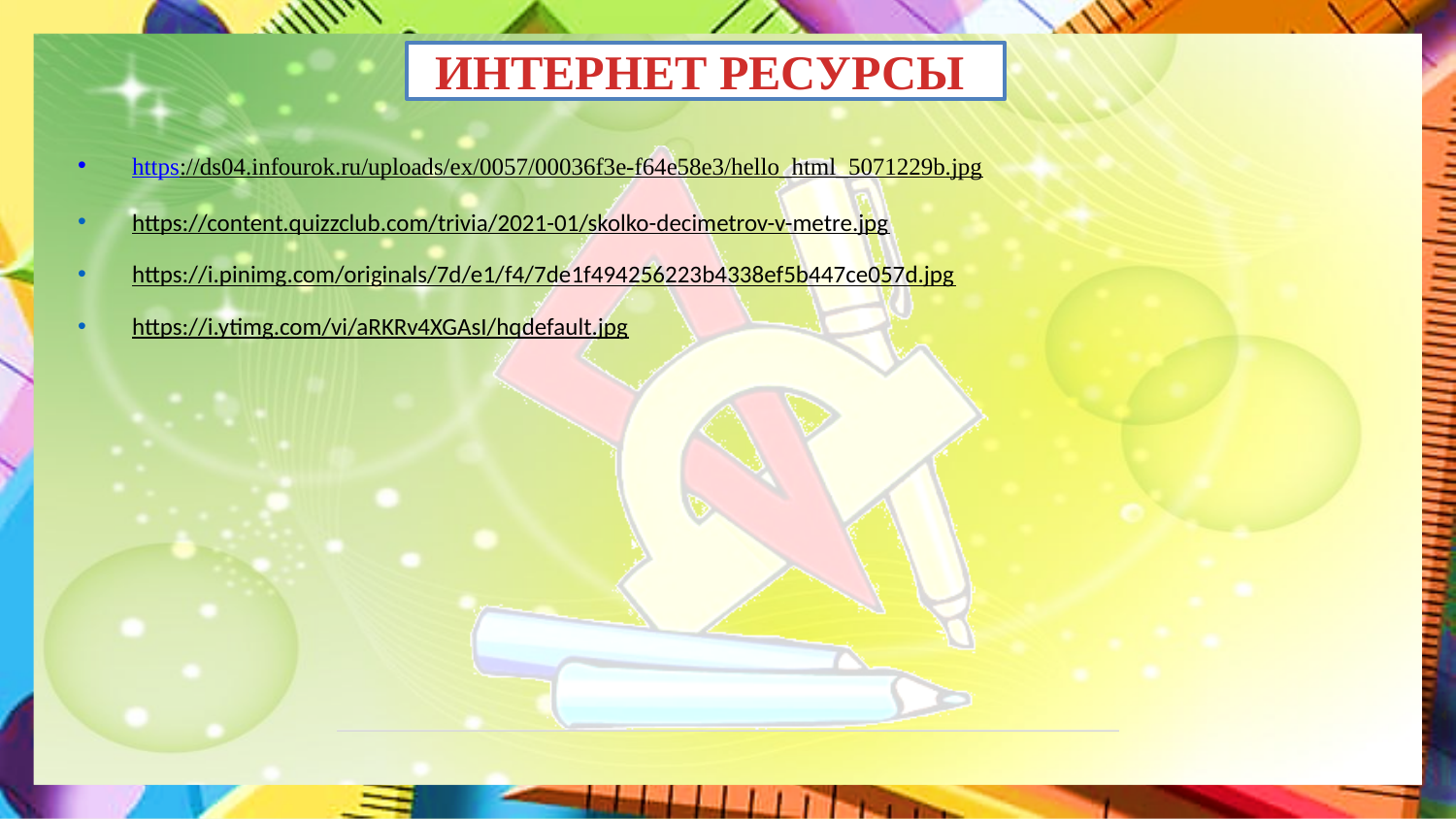

# ИНТЕРНЕТ РЕСУРСЫ
https://ds04.infourok.ru/uploads/ex/0057/00036f3e-f64e58e3/hello_html_5071229b.jpg
https://content.quizzclub.com/trivia/2021-01/skolko-decimetrov-v-metre.jpg
https://i.pinimg.com/originals/7d/e1/f4/7de1f494256223b4338ef5b447ce057d.jpg
https://i.ytimg.com/vi/aRKRv4XGAsI/hqdefault.jpg